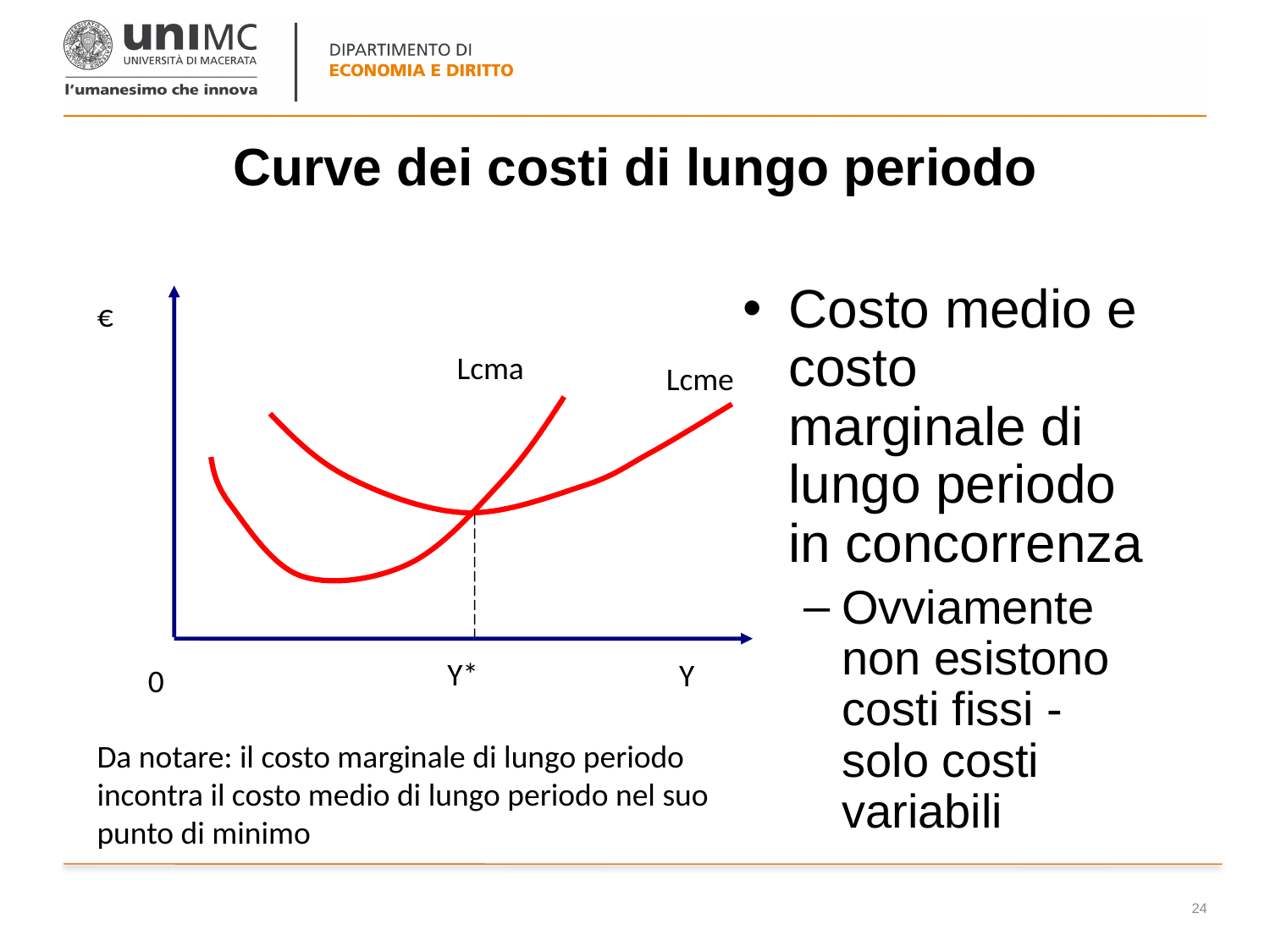

# Curve dei costi di lungo periodo
Costo medio e costo marginale di lungo periodo in concorrenza
Ovviamente non esistono costi fissi - solo costi variabili

€
Lcma
Lcme

Y*
Y
0
Da notare: il costo marginale di lungo periodo incontra il costo medio di lungo periodo nel suo punto di minimo
24